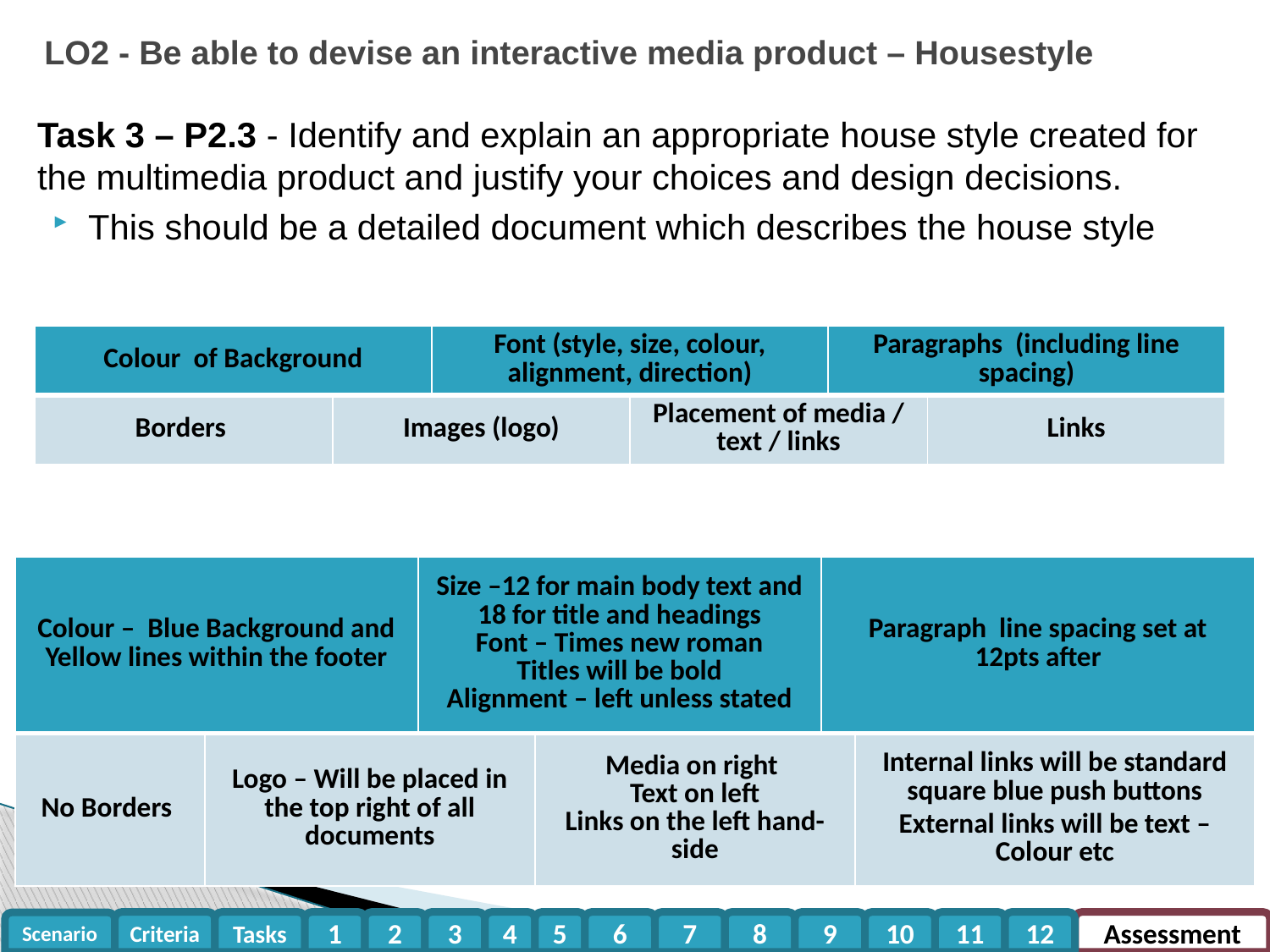

LO2 - Be able to devise an interactive media product – Housestyle
Task 3 – P2.3 - Identify and explain an appropriate house style created for the multimedia product and justify your choices and design decisions.
This should be a detailed document which describes the house style

For example

| Colour of Background |  | Font (style, size, colour, alignment, direction) |  | Paragraphs (including line spacing) |  |
| --- | --- | --- | --- | --- | --- |
| Borders | Images (logo) |  | Placement of media / text / links |  | Links |
| Colour – Blue Background and Yellow lines within the footer |  | Size –12 for main body text and 18 for title and headings Font – Times new roman Titles will be bold Alignment – left unless stated |  | Paragraph line spacing set at 12pts after |  |
| --- | --- | --- | --- | --- | --- |
| No Borders | Logo – Will be placed in the top right of all documents |  | Media on right Text on left Links on the left hand-side |  | Internal links will be standard square blue push buttons External links will be text – Colour etc |